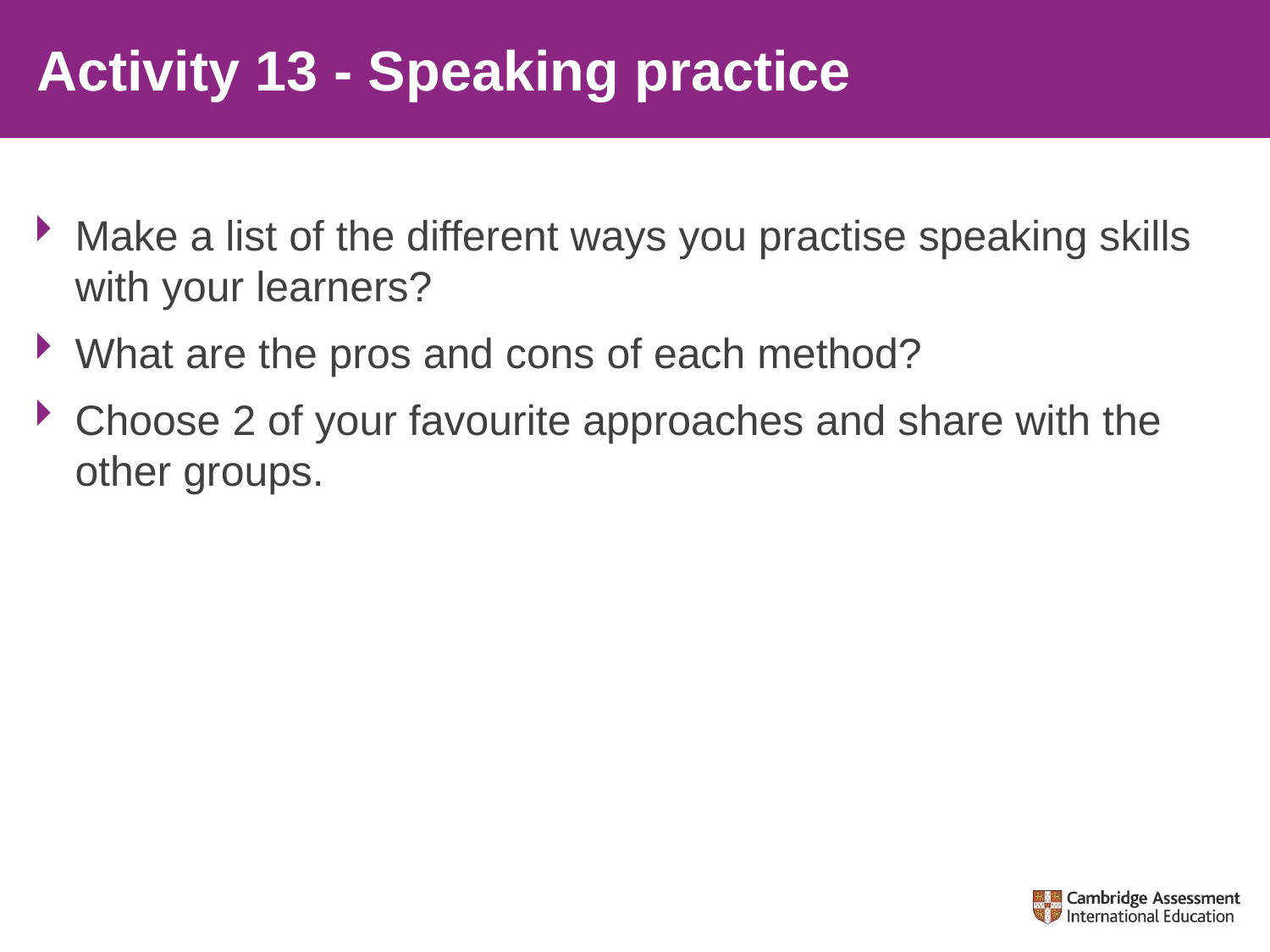

# Activity 13 - Speaking practice
Make a list of the different ways you practise speaking skills with your learners?
What are the pros and cons of each method?
Choose 2 of your favourite approaches and share with the other groups.